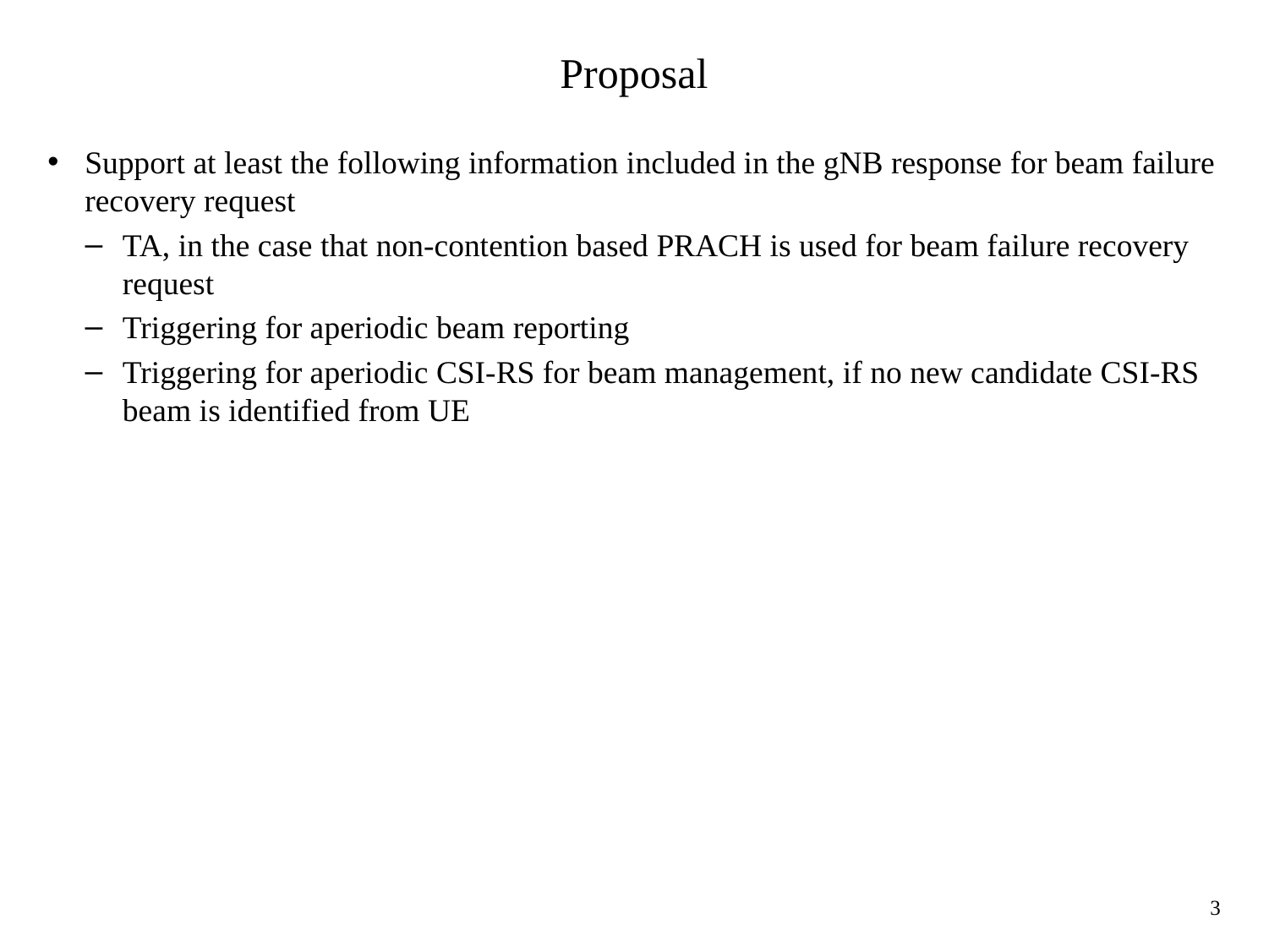

# Proposal
Support at least the following information included in the gNB response for beam failure recovery request
TA, in the case that non-contention based PRACH is used for beam failure recovery request
Triggering for aperiodic beam reporting
Triggering for aperiodic CSI-RS for beam management, if no new candidate CSI-RS beam is identified from UE
3